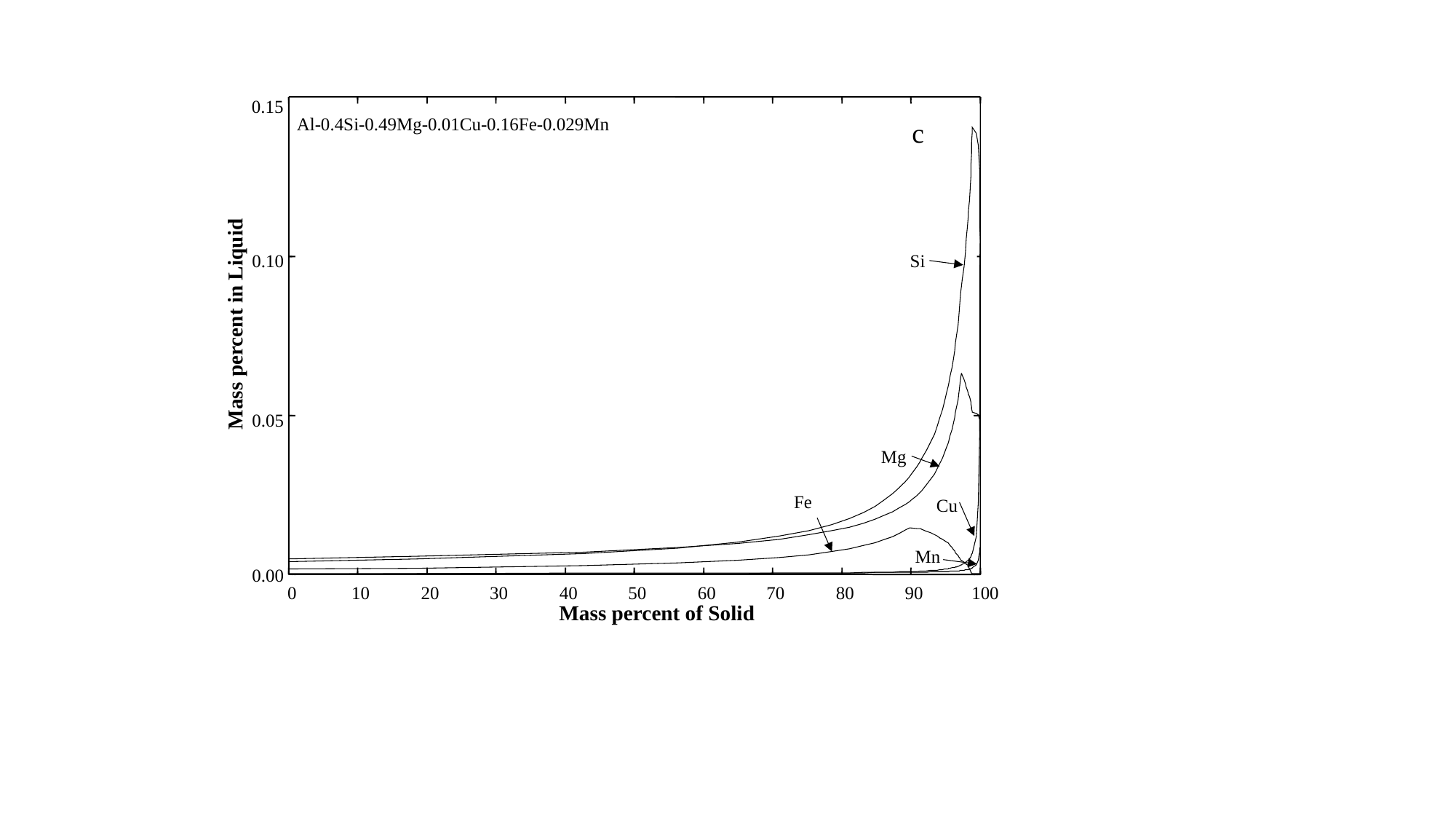

0.15

Al-0.4Si-0.49Mg-0.01Cu-0.16Fe-0.029Mn

Si
0.10

Mass percent in Liquid

0.05

Mg
Fe
Cu

Mn

0.00

0
10
20
30
40
50
60
70
80
90
100
Mass percent of Solid
c